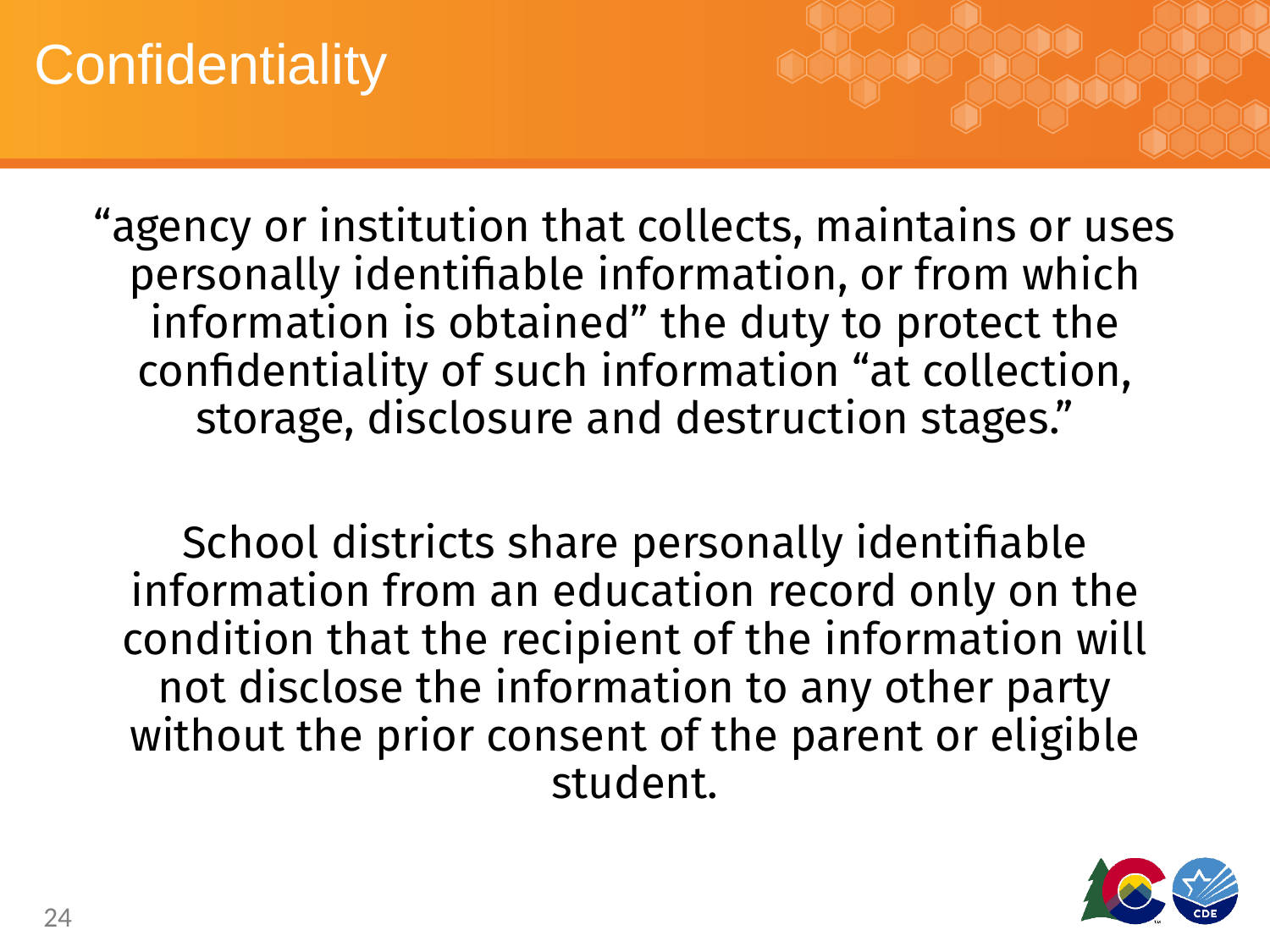

# Confidentiality
“agency or institution that collects, maintains or uses personally identifiable information, or from which information is obtained” the duty to protect the confidentiality of such information “at collection, storage, disclosure and destruction stages.”

School districts share personally identifiable information from an education record only on the condition that the recipient of the information will not disclose the information to any other party without the prior consent of the parent or eligible student.

24